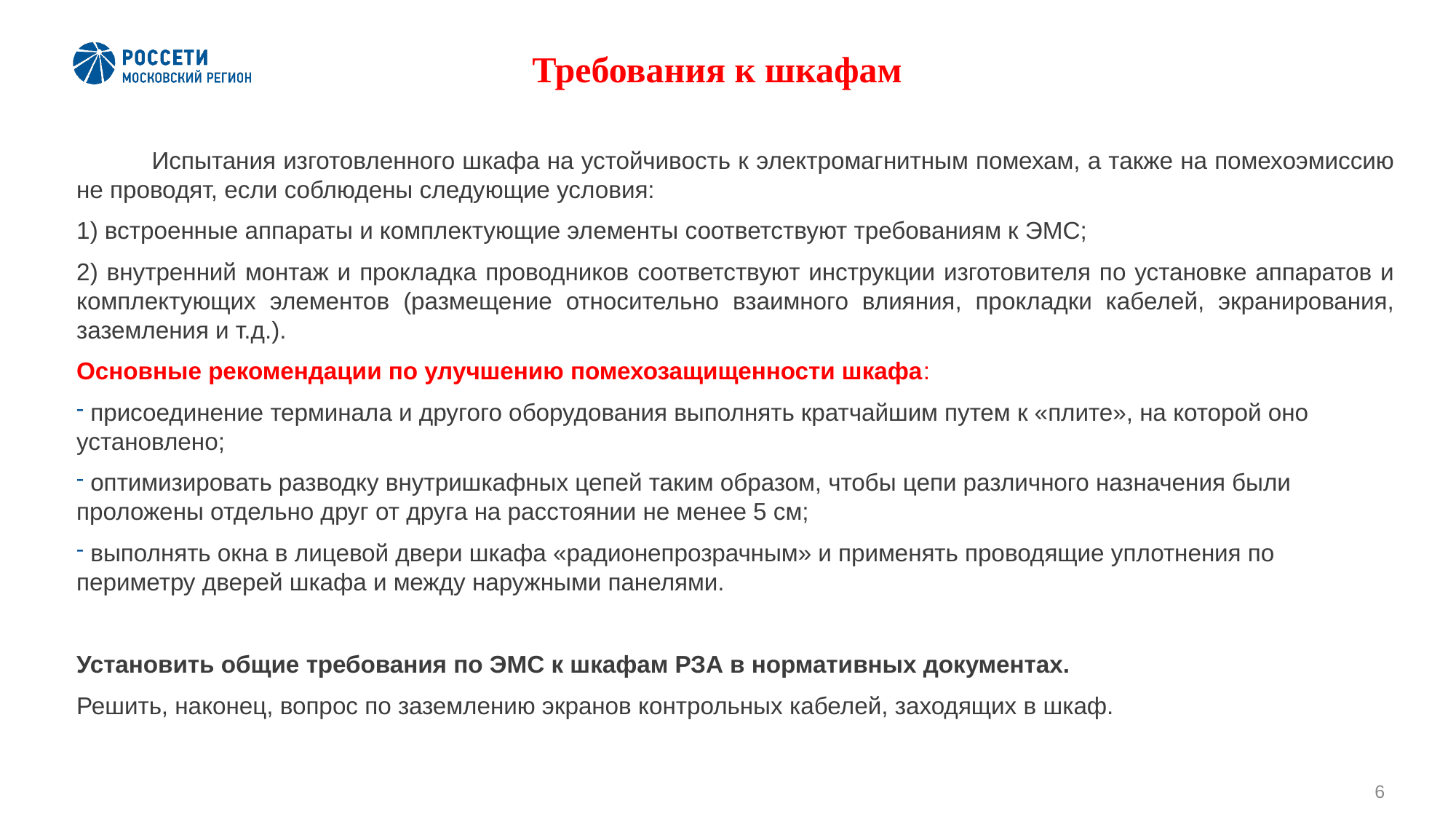

Требования к шкафам
          Испытания изготовленного шкафа на устойчивость к электромагнитным помехам, а также на помехоэмиссию не проводят, если соблюдены следующие условия:
1) встроенные аппараты и комплектующие элементы соответствуют требованиям к ЭМС;
2) внутренний монтаж и прокладка проводников соответствуют инструкции изготовителя по установке аппаратов и комплектующих элементов (размещение относительно взаимного влияния, прокладки кабелей, экранирования, заземления и т.д.).
Основные рекомендации по улучшению помехозащищенности шкафа:
 присоединение терминала и другого оборудования выполнять кратчайшим путем к «плите», на которой оно установлено;
 оптимизировать разводку внутришкафных цепей таким образом, чтобы цепи различного назначения были проложены отдельно друг от друга на расстоянии не менее 5 см;
 выполнять окна в лицевой двери шкафа «радионепрозрачным» и применять проводящие уплотнения по периметру дверей шкафа и между наружными панелями.

Установить общие требования по ЭМС к шкафам РЗА в нормативных документах.
Решить, наконец, вопрос по заземлению экранов контрольных кабелей, заходящих в шкаф.